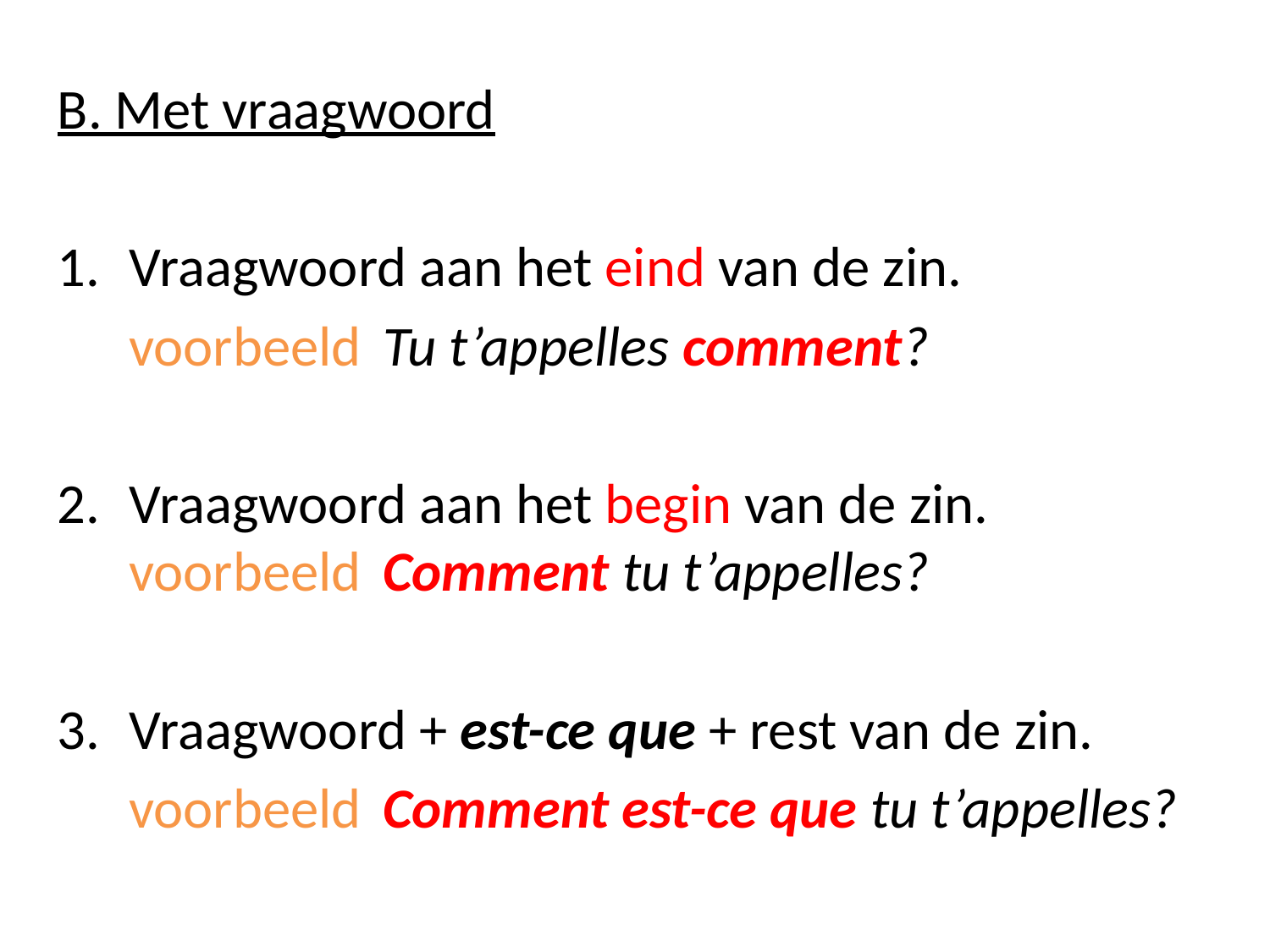

B. Met vraagwoord

Vraagwoord aan het eind van de zin.
	voorbeeld	Tu t’appelles comment?

Vraagwoord aan het begin van de zin.
voorbeeld	Comment tu t’appelles?

Vraagwoord + est-ce que + rest van de zin.
	voorbeeld	Comment est-ce que tu t’appelles?